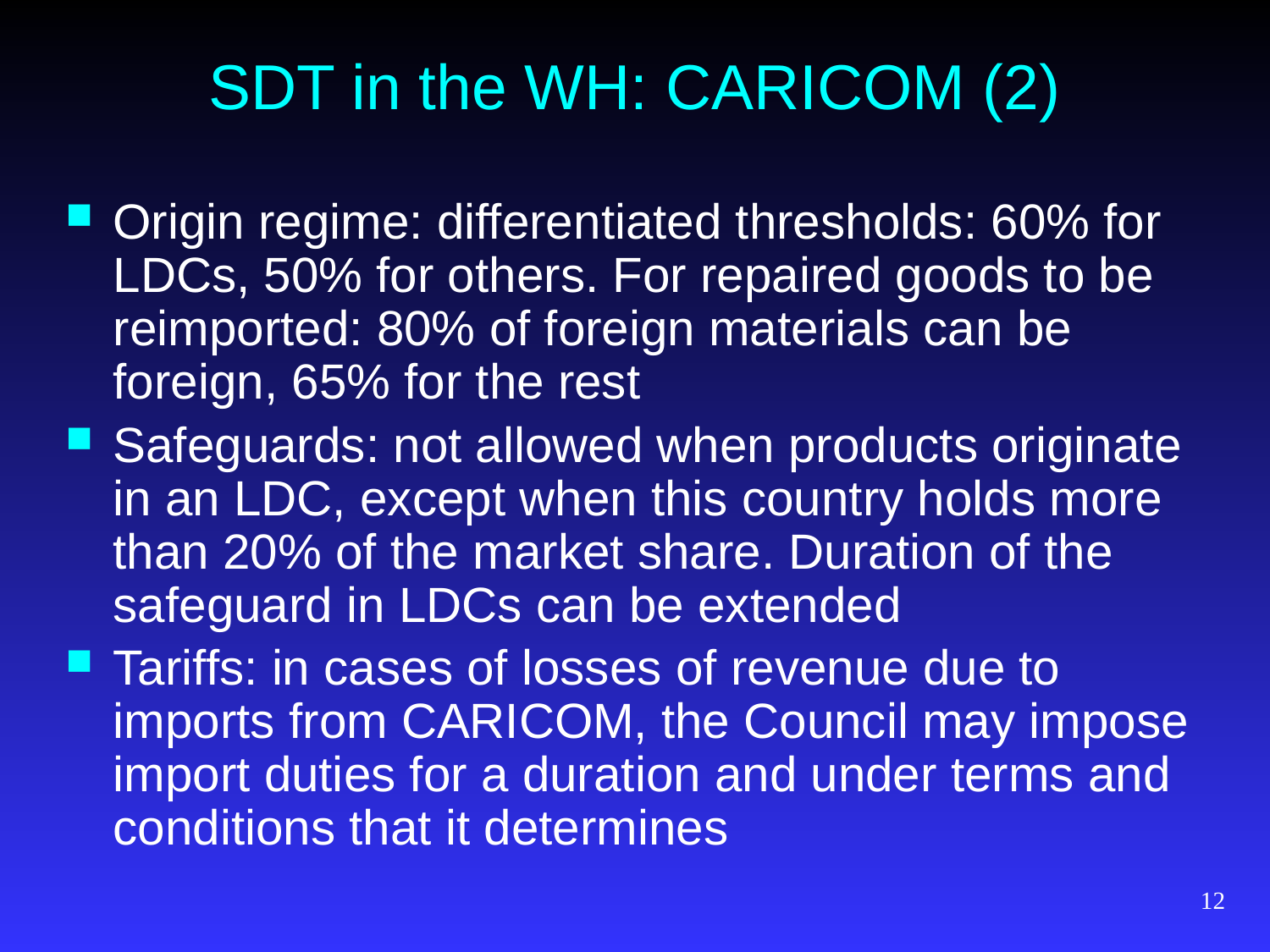

# SDT in the WH: CARICOM (2)
Origin regime: differentiated thresholds: 60% for LDCs, 50% for others. For repaired goods to be reimported: 80% of foreign materials can be foreign, 65% for the rest
Safeguards: not allowed when products originate in an LDC, except when this country holds more than 20% of the market share. Duration of the safeguard in LDCs can be extended
Tariffs: in cases of losses of revenue due to imports from CARICOM, the Council may impose import duties for a duration and under terms and conditions that it determines
12